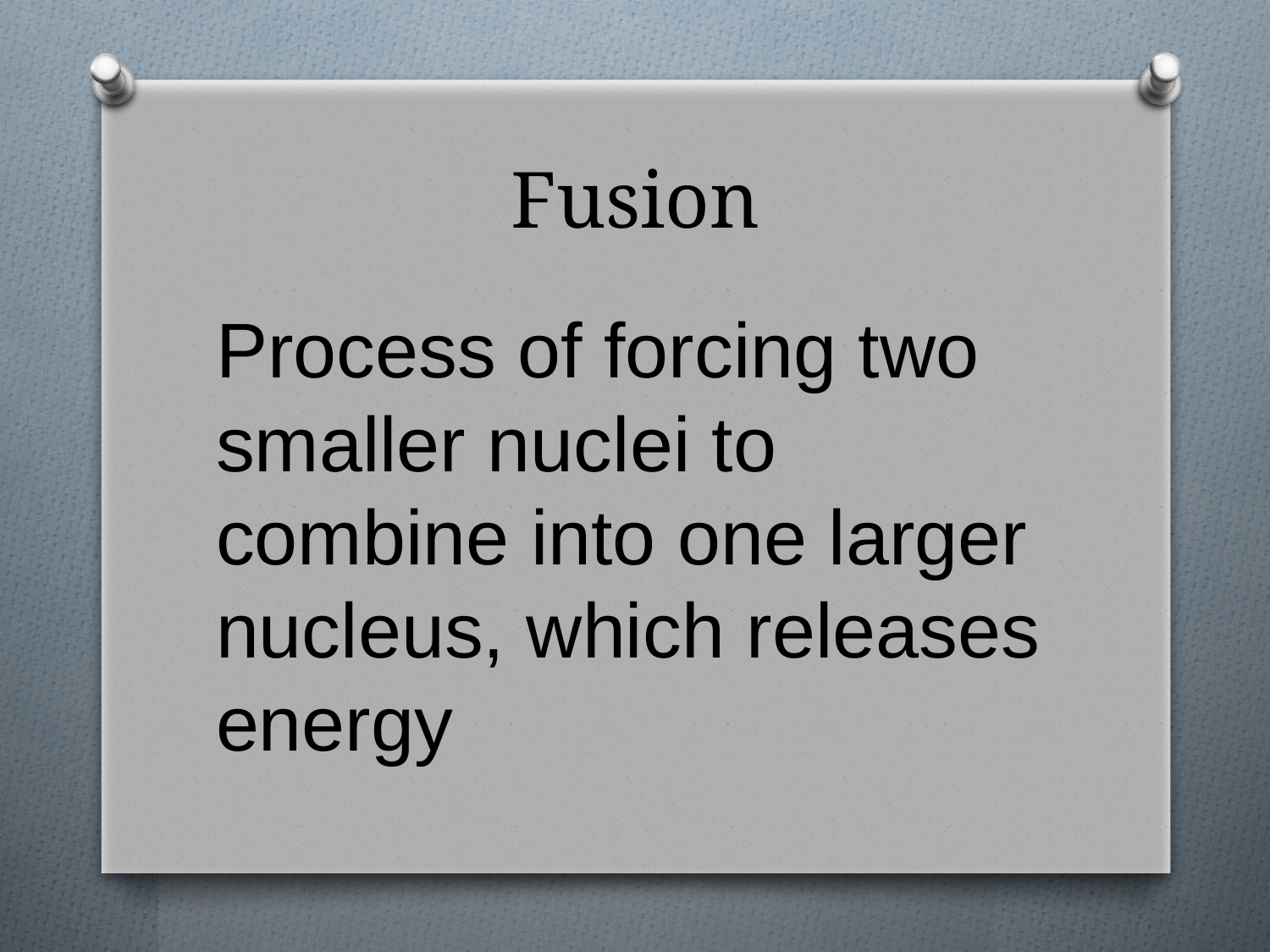

# Fusion
Process of forcing two smaller nuclei to combine into one larger nucleus, which releases energy